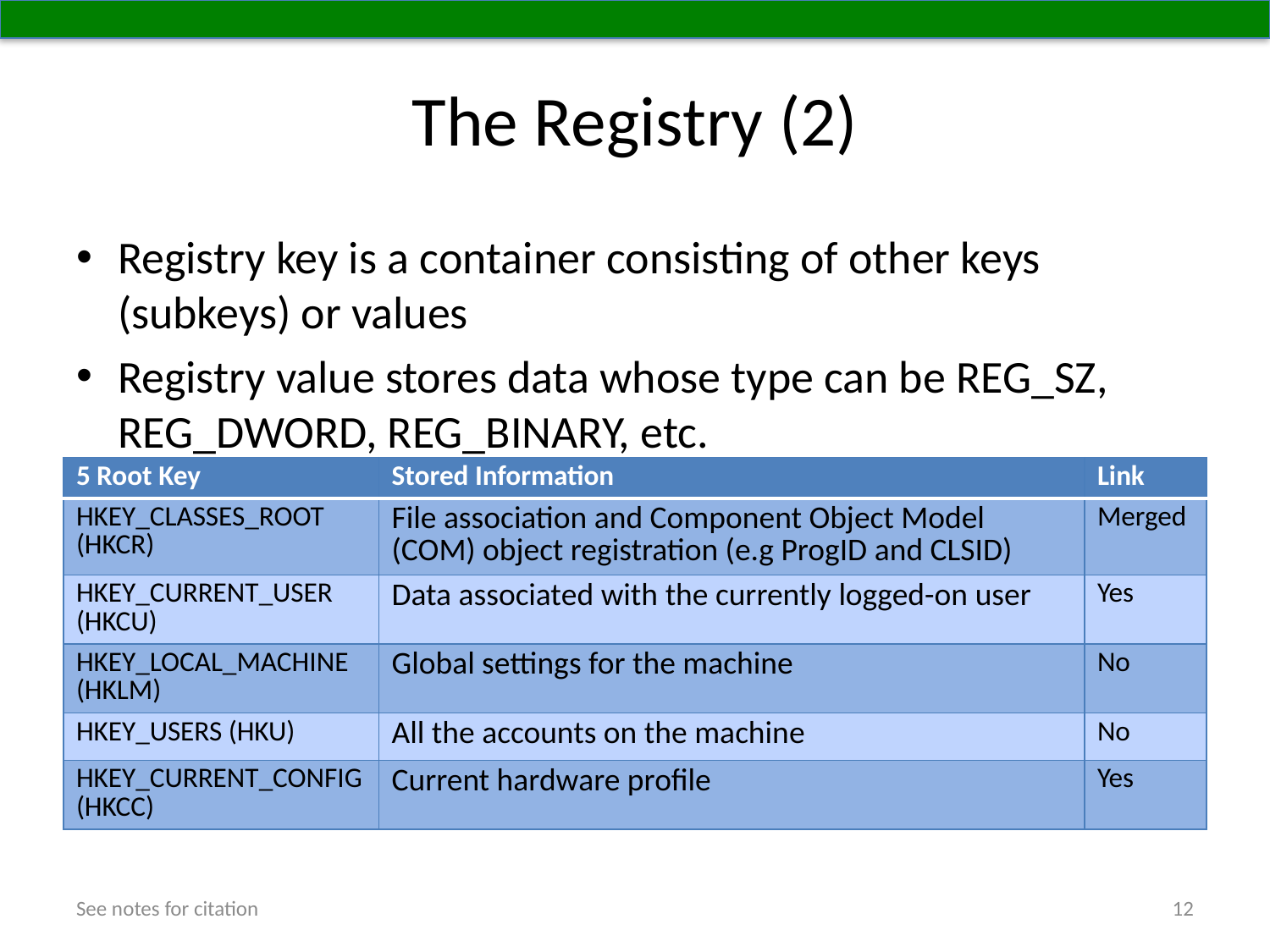

# The Registry (2)
Registry key is a container consisting of other keys (subkeys) or values
Registry value stores data whose type can be REG_SZ, REG_DWORD, REG_BINARY, etc.
| 5 Root Key | Stored Information | Link |
| --- | --- | --- |
| HKEY\_CLASSES\_ROOT (HKCR) | File association and Component Object Model (COM) object registration (e.g ProgID and CLSID) | Merged |
| HKEY\_CURRENT\_USER (HKCU) | Data associated with the currently logged-on user | Yes |
| HKEY\_LOCAL\_MACHINE (HKLM) | Global settings for the machine | No |
| HKEY\_USERS (HKU) | All the accounts on the machine | No |
| HKEY\_CURRENT\_CONFIG (HKCC) | Current hardware profile | Yes |
See notes for citation
12